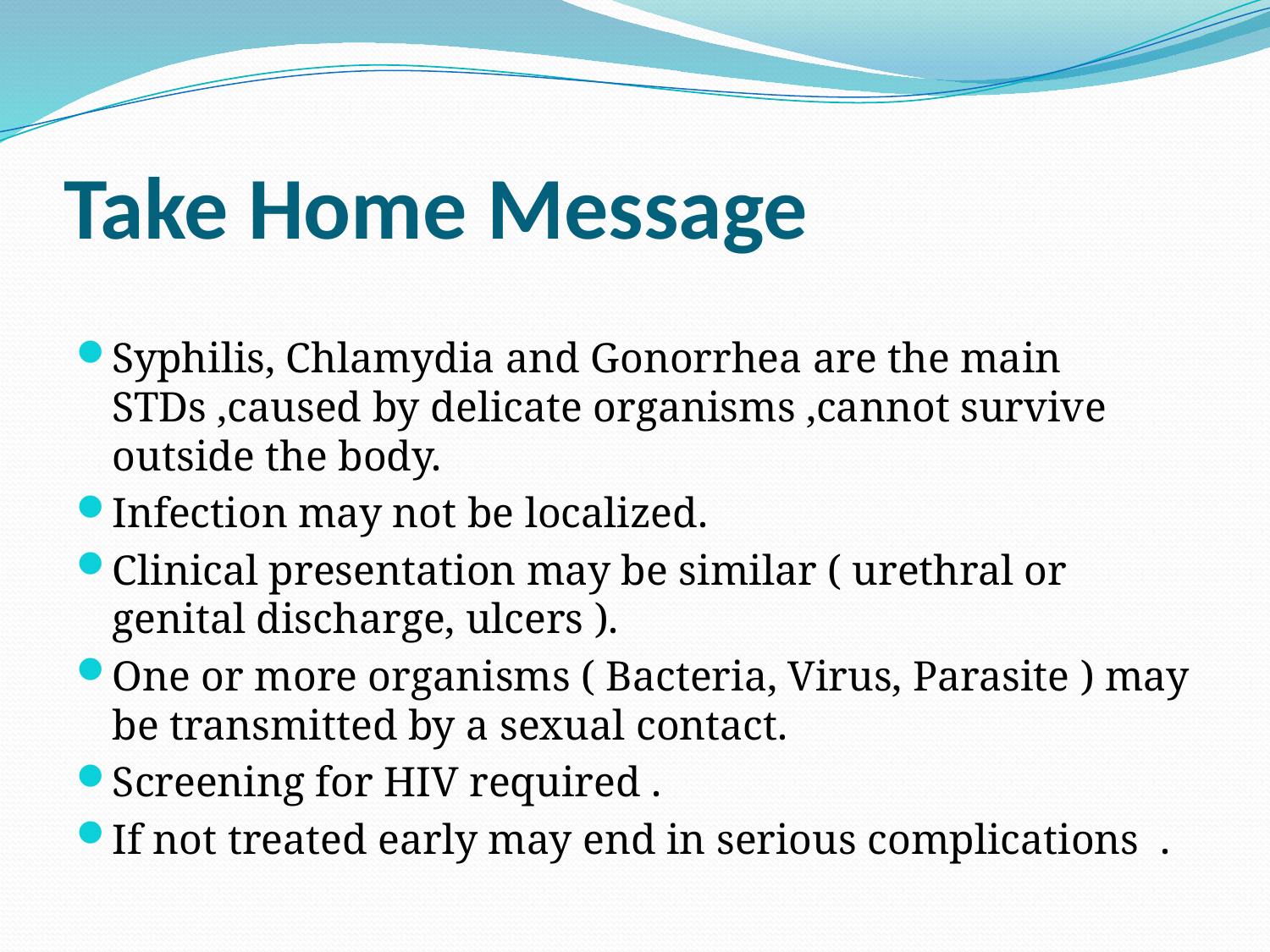

# Take Home Message

Syphilis, Chlamydia and Gonorrhea are the main STDs ,caused by delicate organisms ,cannot survive outside the body.
Infection may not be localized.
Clinical presentation may be similar ( urethral or genital discharge, ulcers ).
One or more organisms ( Bacteria, Virus, Parasite ) may be transmitted by a sexual contact.
Screening for HIV required .
If not treated early may end in serious complications  .